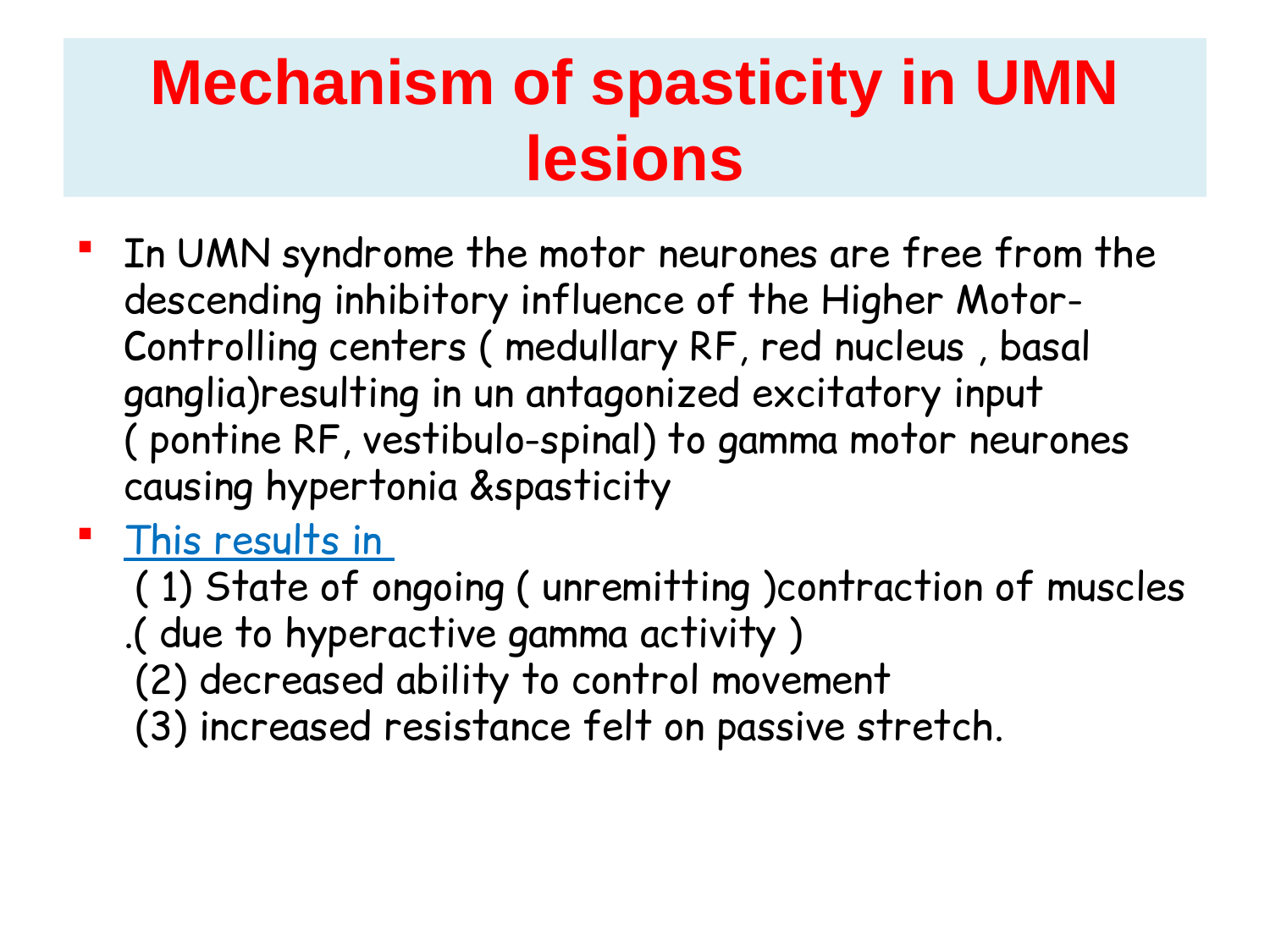

# Mechanism of spasticity in UMN lesions
In UMN syndrome the motor neurones are free from the descending inhibitory influence of the Higher Motor-Controlling centers ( medullary RF, red nucleus , basal ganglia)resulting in un antagonized excitatory input ( pontine RF, vestibulo-spinal) to gamma motor neurones causing hypertonia &spasticity
This results in
 ( 1) State of ongoing ( unremitting )contraction of muscles .( due to hyperactive gamma activity )
 (2) decreased ability to control movement
 (3) increased resistance felt on passive stretch.